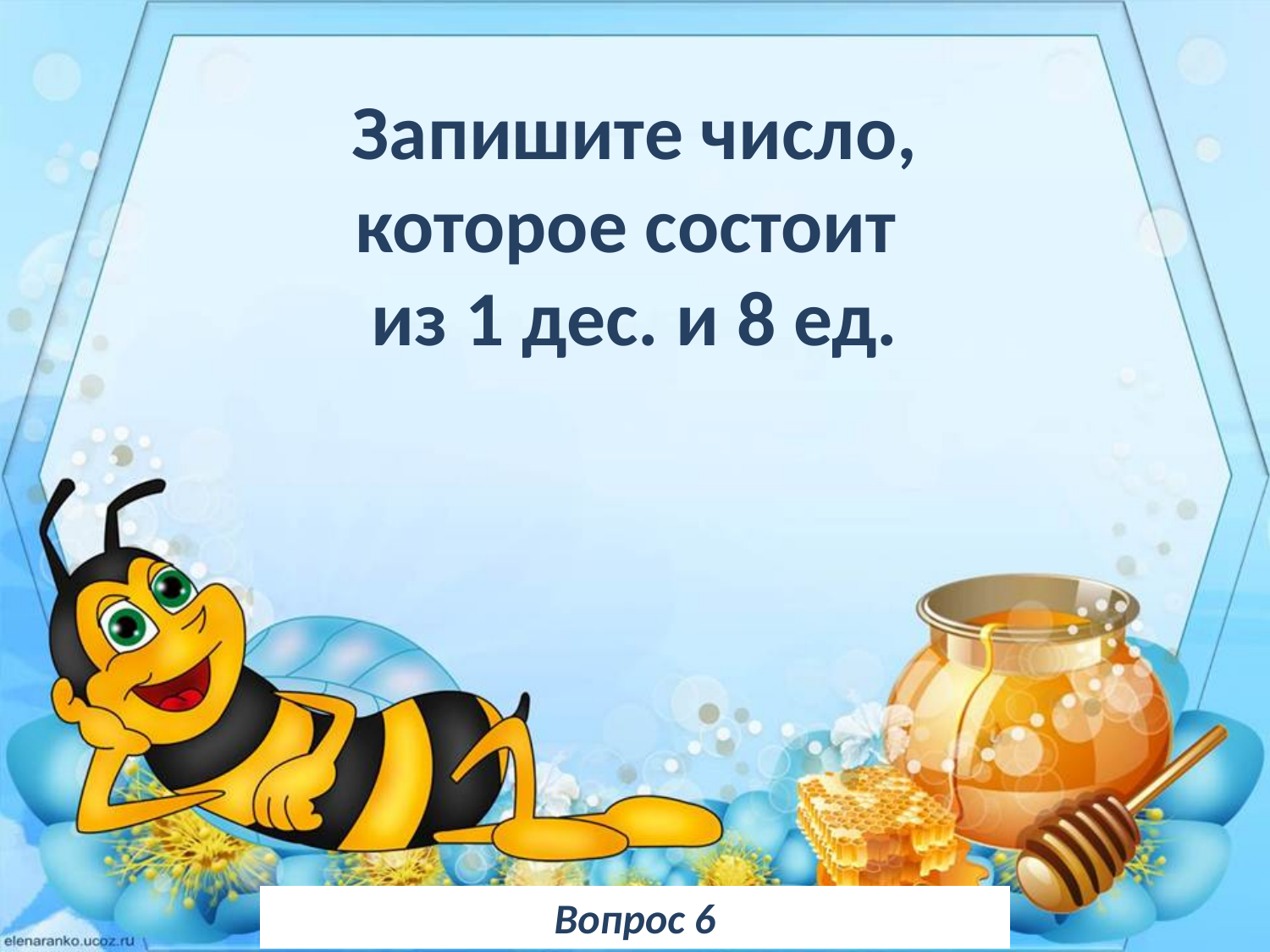

Запишите число, которое состоит
из 1 дес. и 8 ед.
Вопрос 6